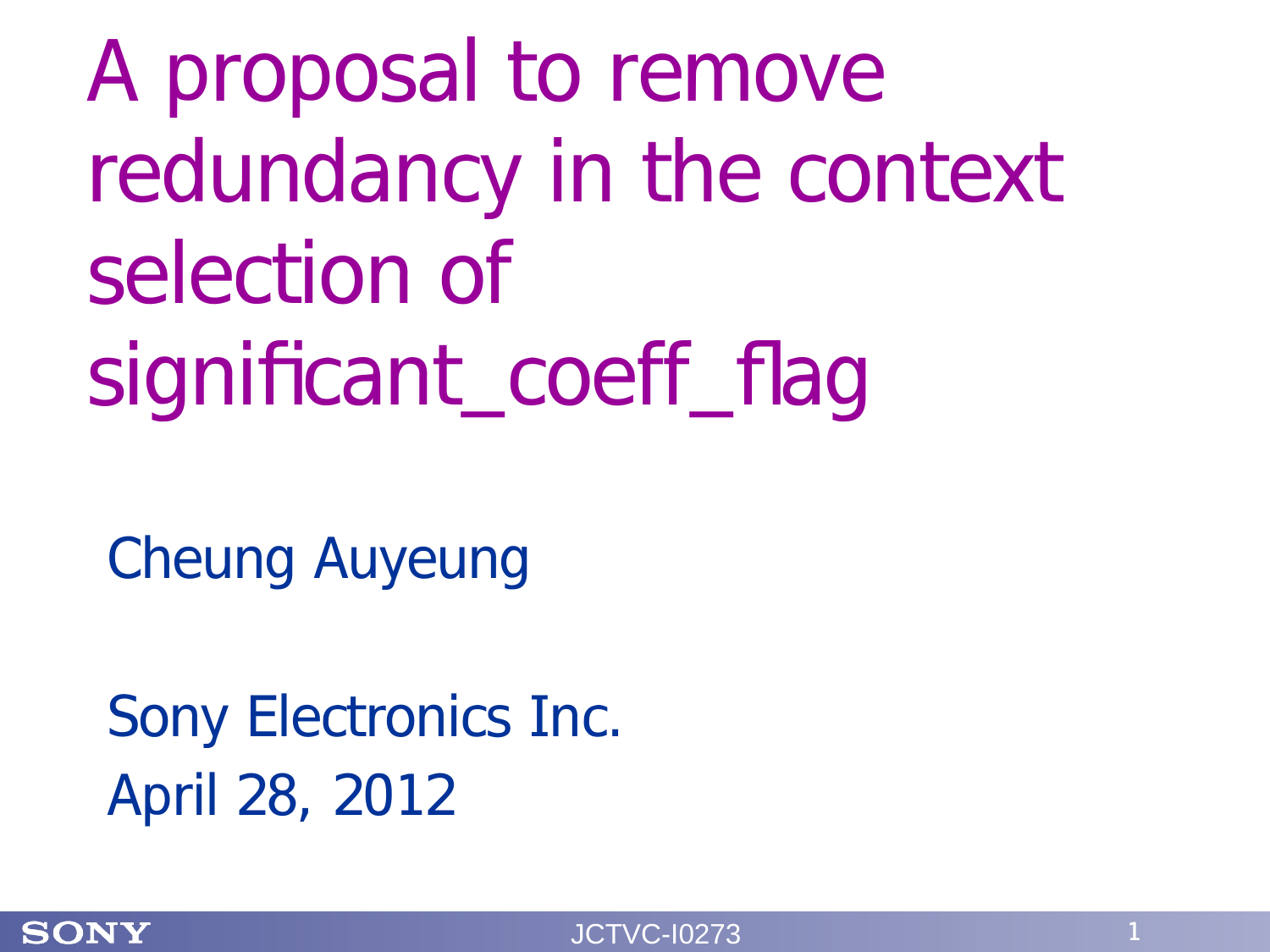

A proposal to remove redundancy in the context selection of significant_coeff_flag
Cheung Auyeung

Sony Electronics Inc.
April 28, 2012
JCTVC-I0273
1
1